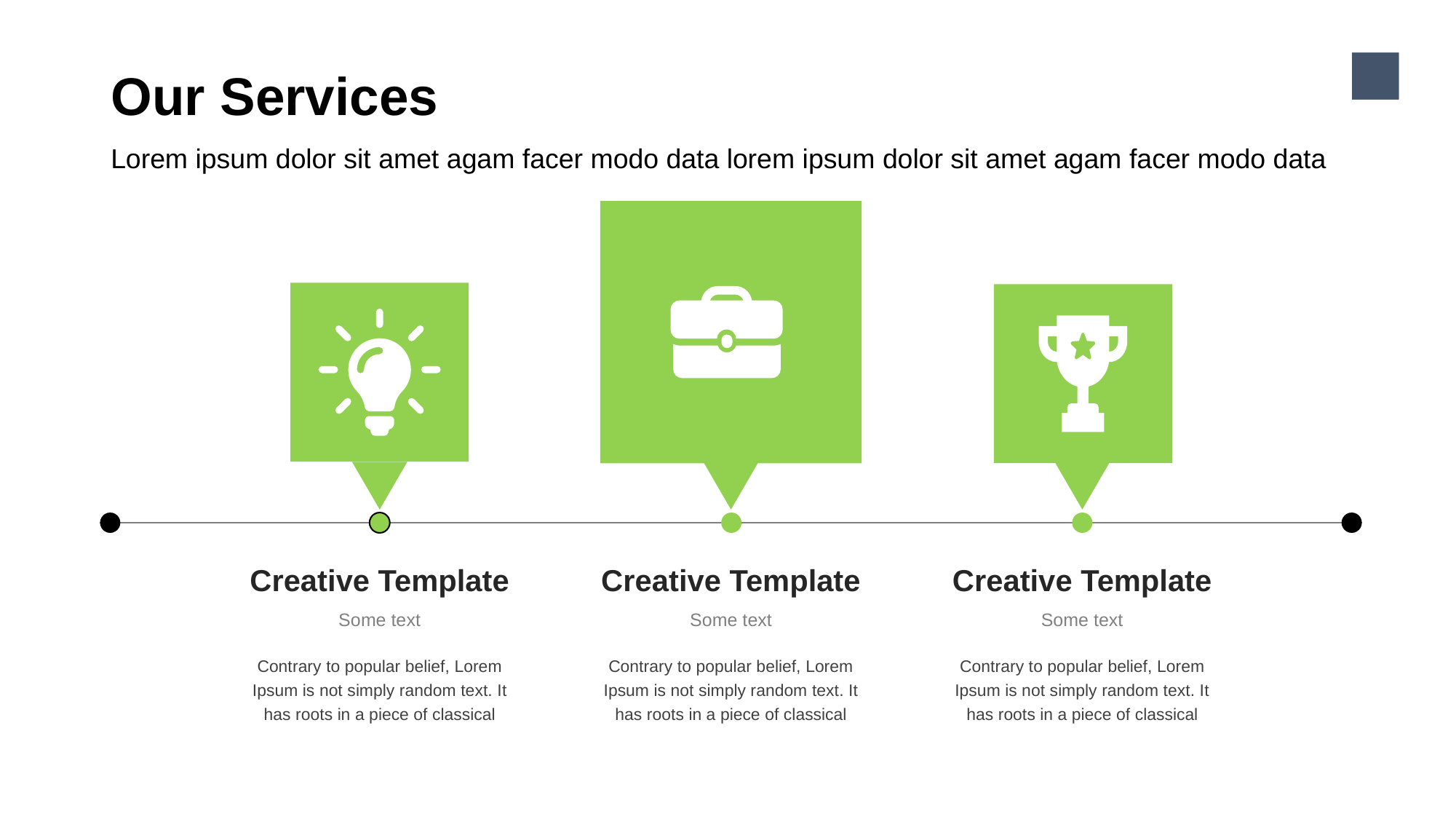

Our Services
8
Lorem ipsum dolor sit amet agam facer modo data lorem ipsum dolor sit amet agam facer modo data

Creative Template
Some text
Creative Template
Some text
Creative Template
Some text
Contrary to popular belief, Lorem Ipsum is not simply random text. It has roots in a piece of classical
Contrary to popular belief, Lorem Ipsum is not simply random text. It has roots in a piece of classical
Contrary to popular belief, Lorem Ipsum is not simply random text. It has roots in a piece of classical